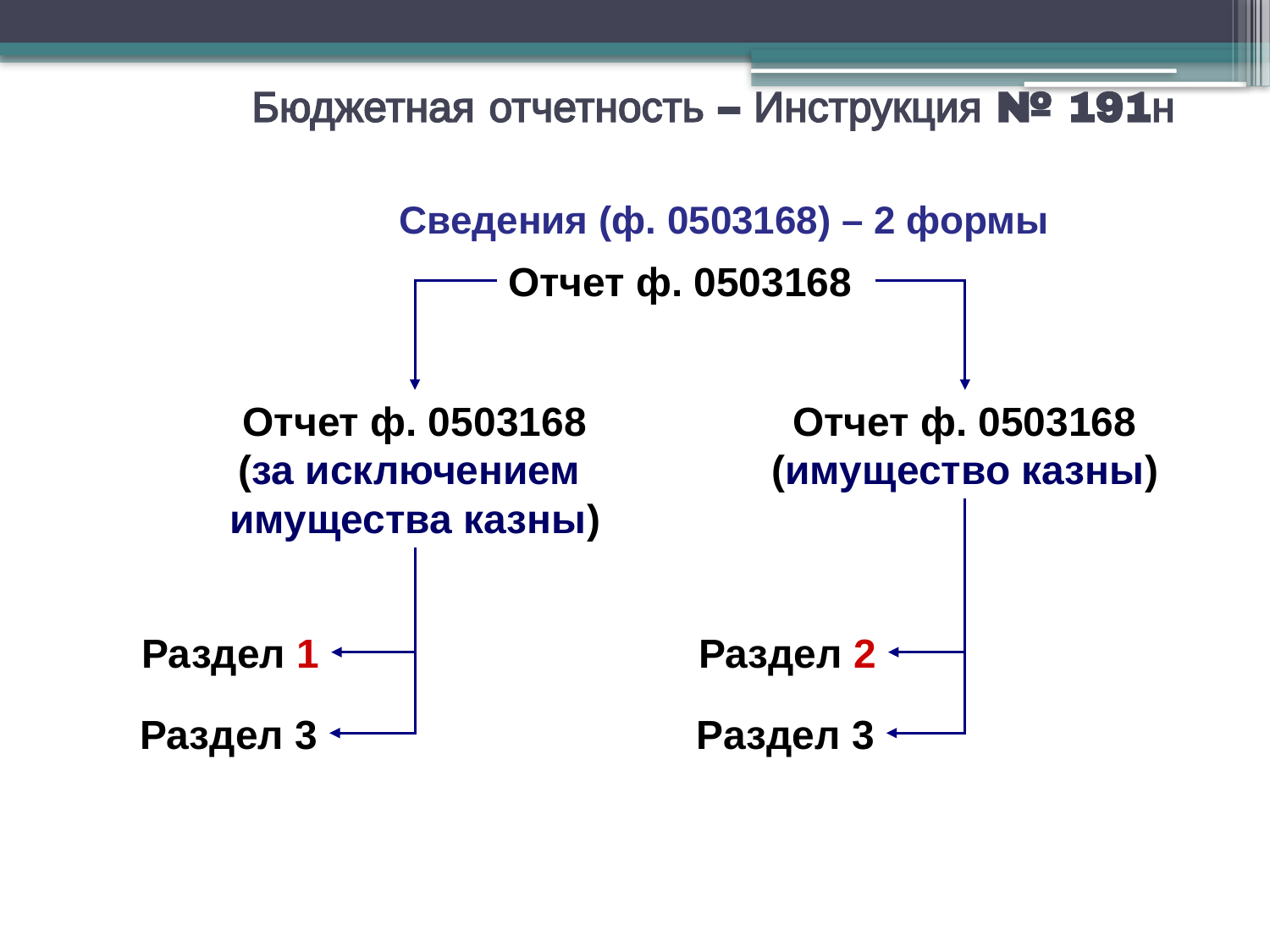

Бюджетная отчетность – Инструкция № 191н
Сведения (ф. 0503168) – 2 формы
Отчет ф. 0503168
Отчет ф. 0503168
(за исключением
имущества казны)
Отчет ф. 0503168
(имущество казны)
Раздел 1
Раздел 2
Раздел 3
Раздел 3